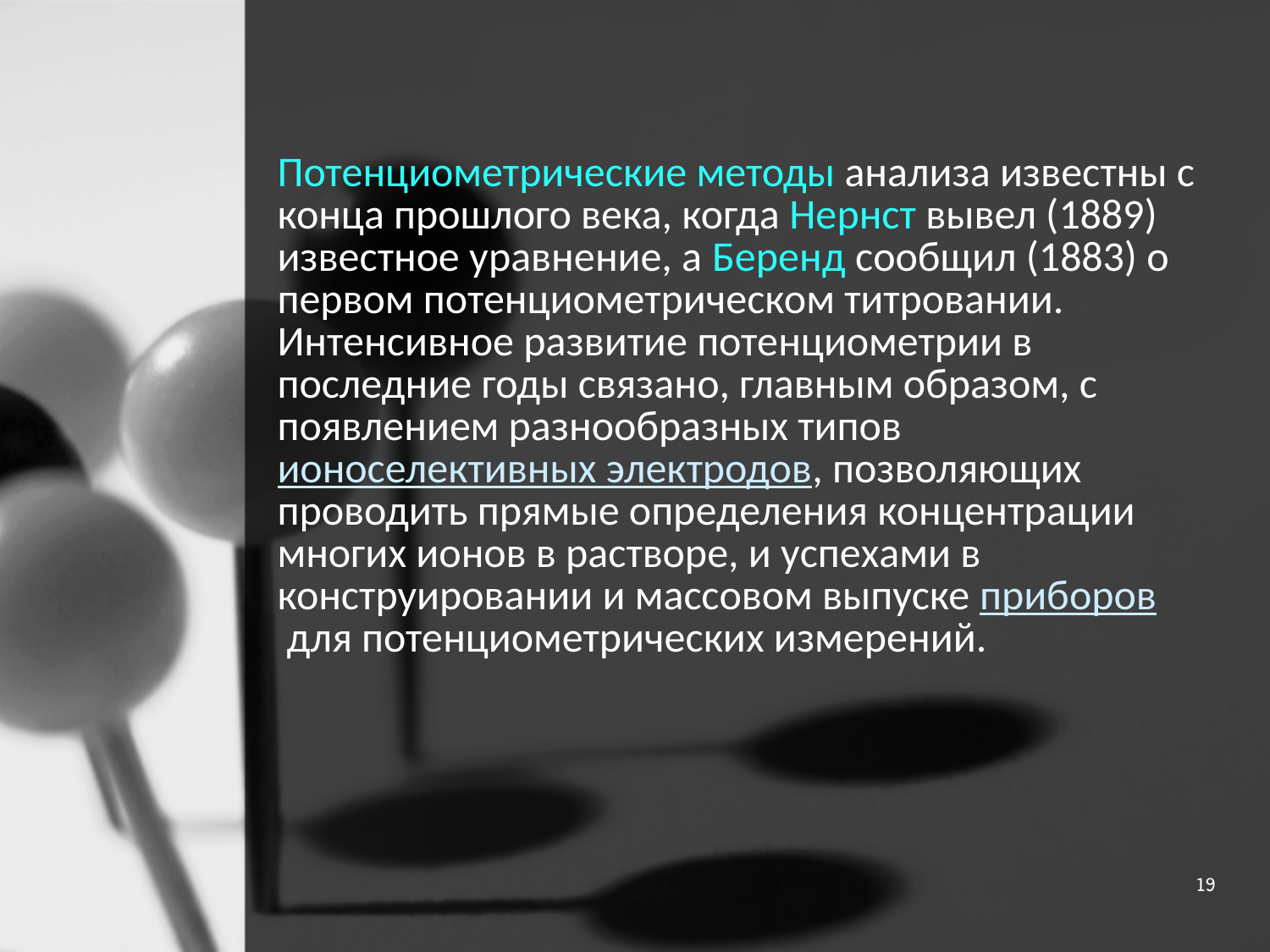

Потенциометрические методы анализа известны с конца прошлого века, когда Нернст вывел (1889) известное уравнение, а Беренд сообщил (1883) о первом потенциометрическом титровании. Интенсивное развитие потенциометрии в последние годы связано, главным образом, с появлением разнообразных типов ионоселективных электродов, позволяющих проводить прямые определения концентрации многих ионов в растворе, и успехами в конструировании и массовом выпуске приборов для потенциометрических измерений.
19